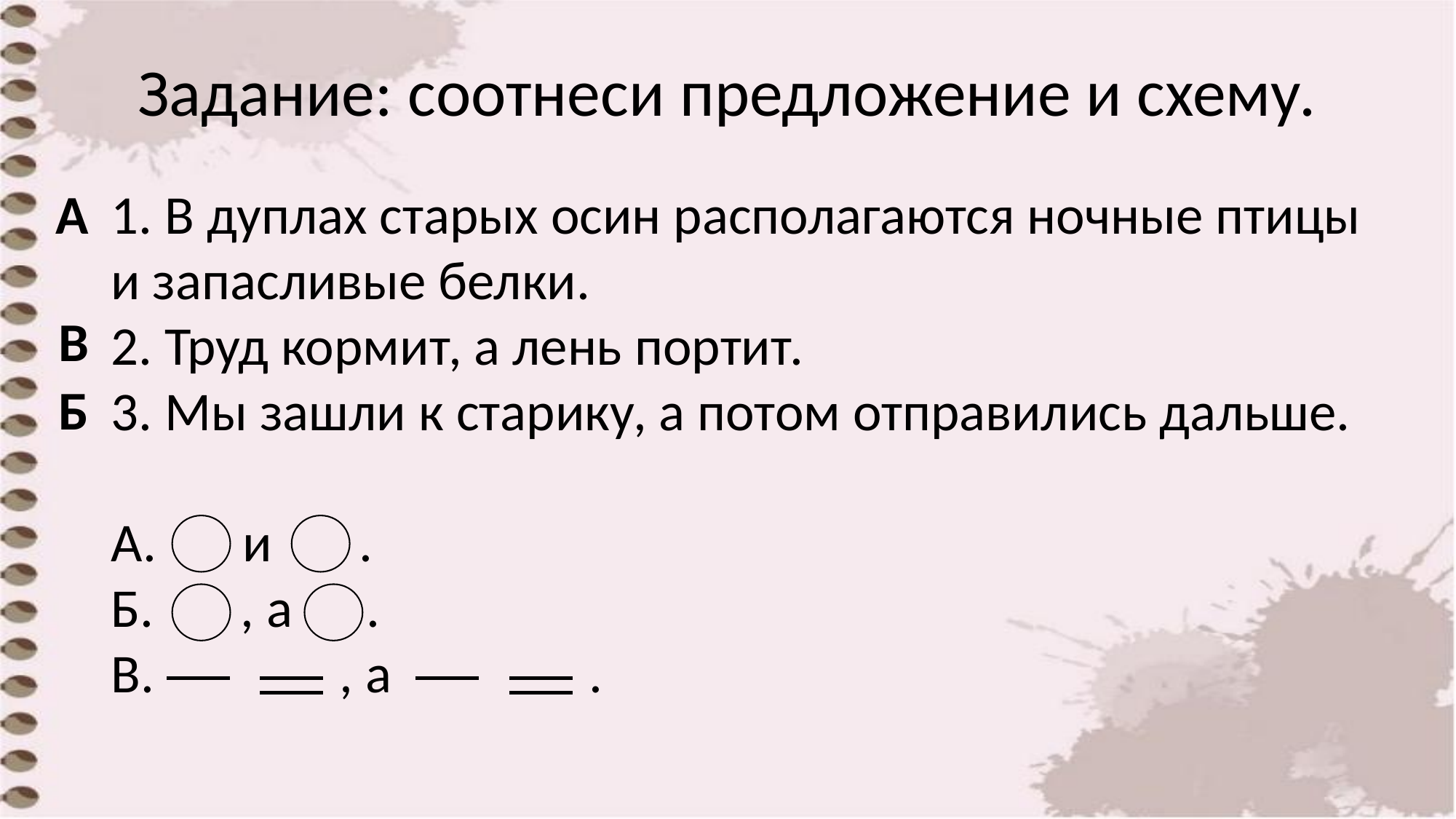

# Задание: соотнеси предложение и схему.
А
1. В дуплах старых осин располагаются ночные птицы и запасливые белки.
2. Труд кормит, а лень портит.
3. Мы зашли к старику, а потом отправились дальше.

А.       и       .
Б.       , а      .
В.               , а                .
В
Б